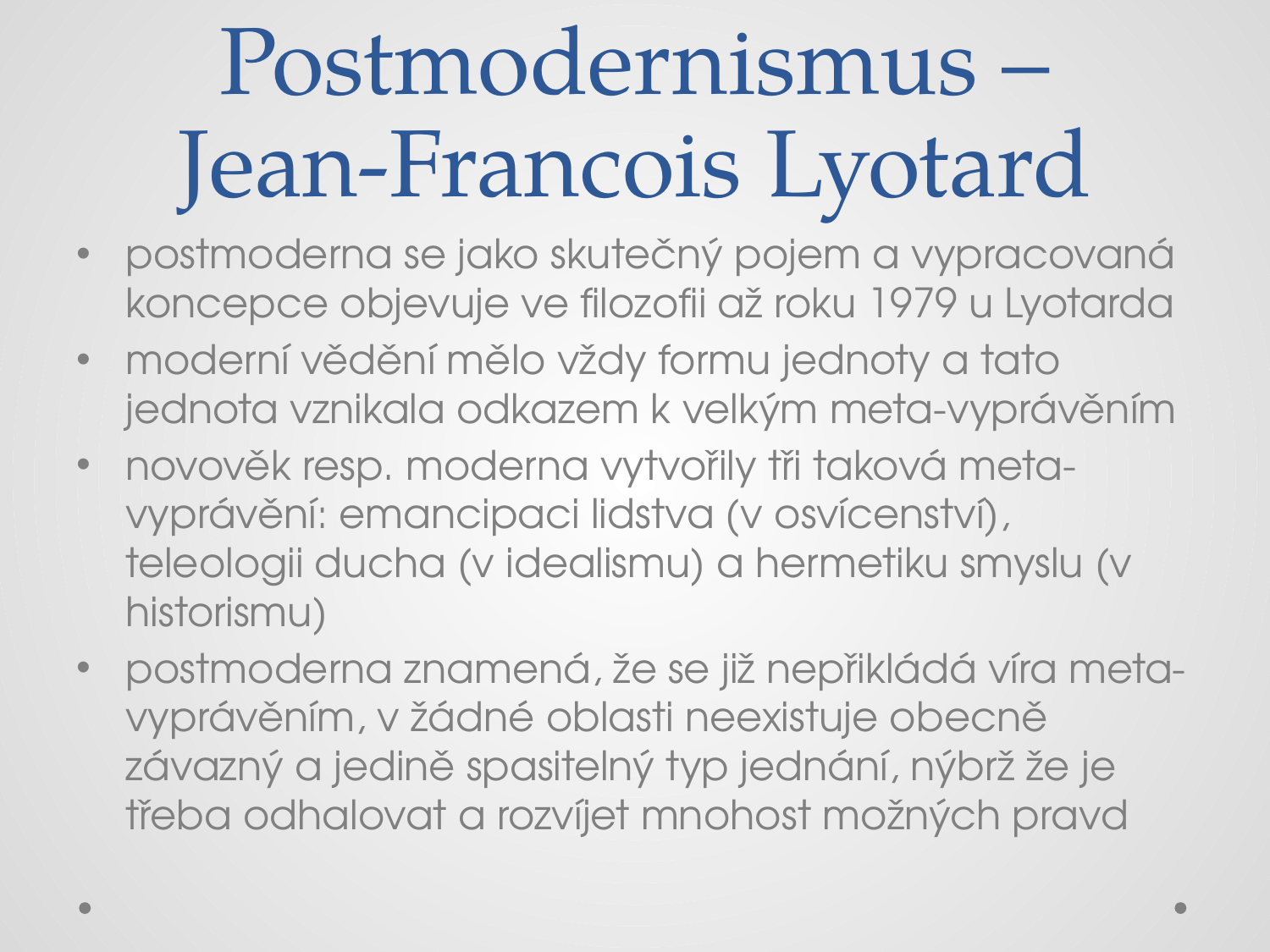

# Postmodernismus – Jean-Francois Lyotard
postmoderna se jako skutečný pojem a vypracovaná koncepce objevuje ve filozofii až roku 1979 u Lyotarda
moderní vědění mělo vždy formu jednoty a tato jednota vznikala odkazem k velkým meta-vyprávěním
novověk resp. moderna vytvořily tři taková meta-vyprávění: emancipaci lidstva (v osvícenství), teleologii ducha (v idealismu) a hermetiku smyslu (v historismu)
postmoderna znamená, že se již nepřikládá víra meta-vyprávěním, v žádné oblasti neexistuje obecně závazný a jedině spasitelný typ jednání, nýbrž že je třeba odhalovat a rozvíjet mnohost možných pravd